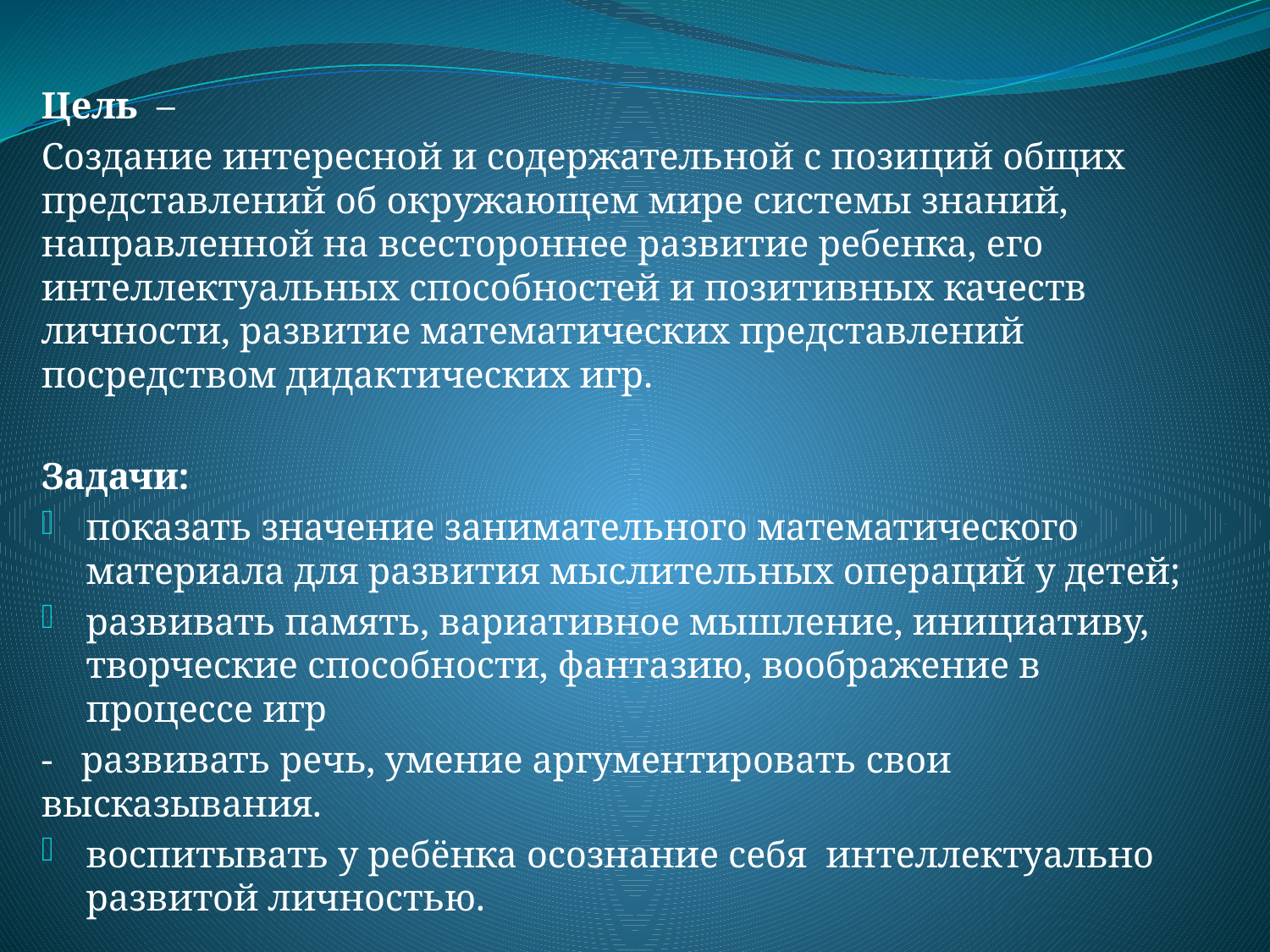

Цель  –
Создание интересной и содержательной с позиций общих представлений об окружающем мире системы знаний, направленной на всестороннее развитие ребенка, его интеллектуальных способностей и позитивных качеств личности, развитие математических представлений посредством дидактических игр.

Задачи:
показать значение занимательного математического        материала для развития мыслительных операций у детей;
развивать память, вариативное мышление, инициативу, творческие способности, фантазию, воображение в процессе игр
-   развивать речь, умение аргументировать свои высказывания.
воспитывать у ребёнка осознание себя  интеллектуально   развитой личностью.
#